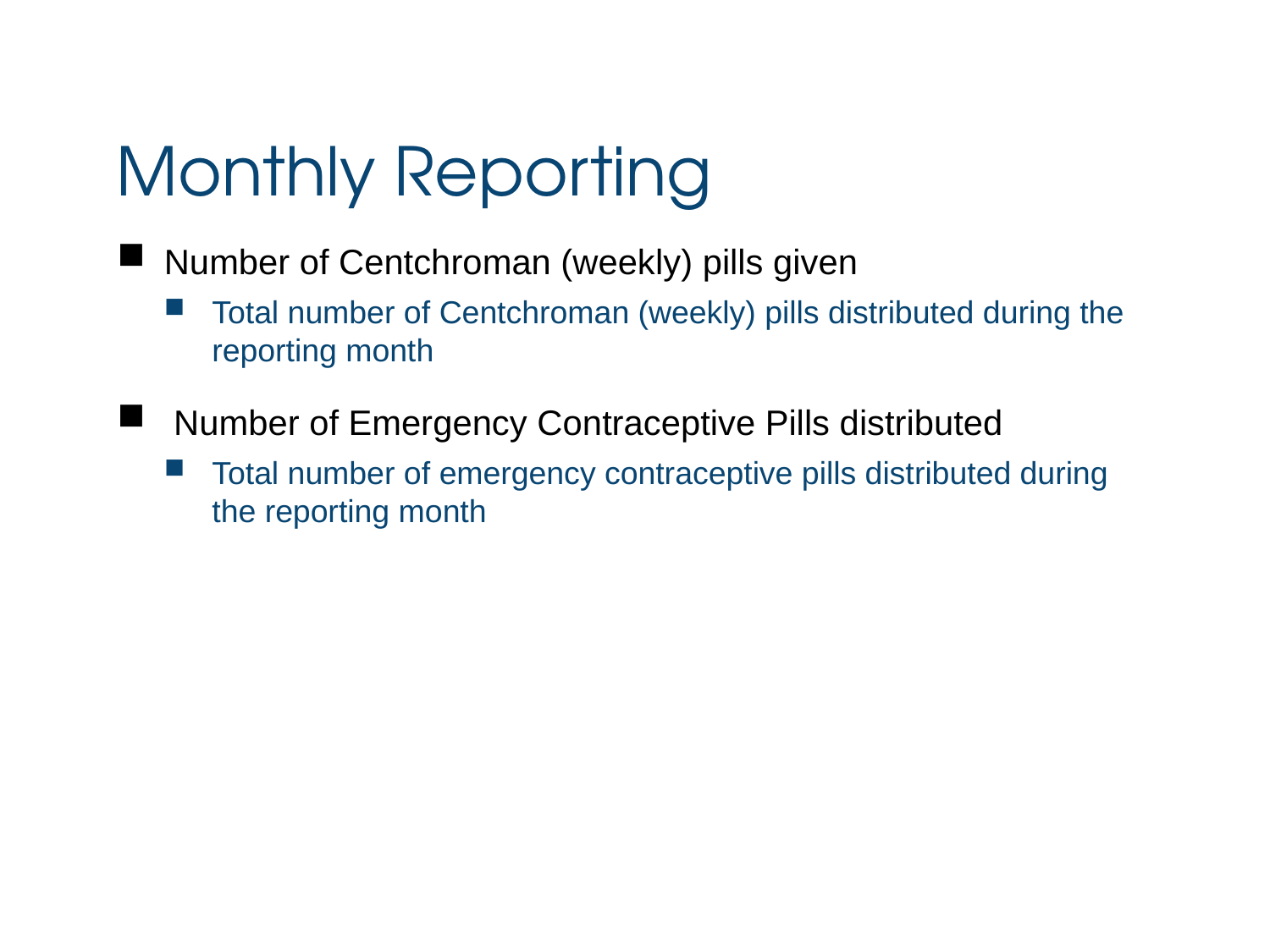

# Monthly Reporting
Number of Centchroman (weekly) pills given
Total number of Centchroman (weekly) pills distributed during the reporting month
 Number of Emergency Contraceptive Pills distributed
Total number of emergency contraceptive pills distributed during the reporting month